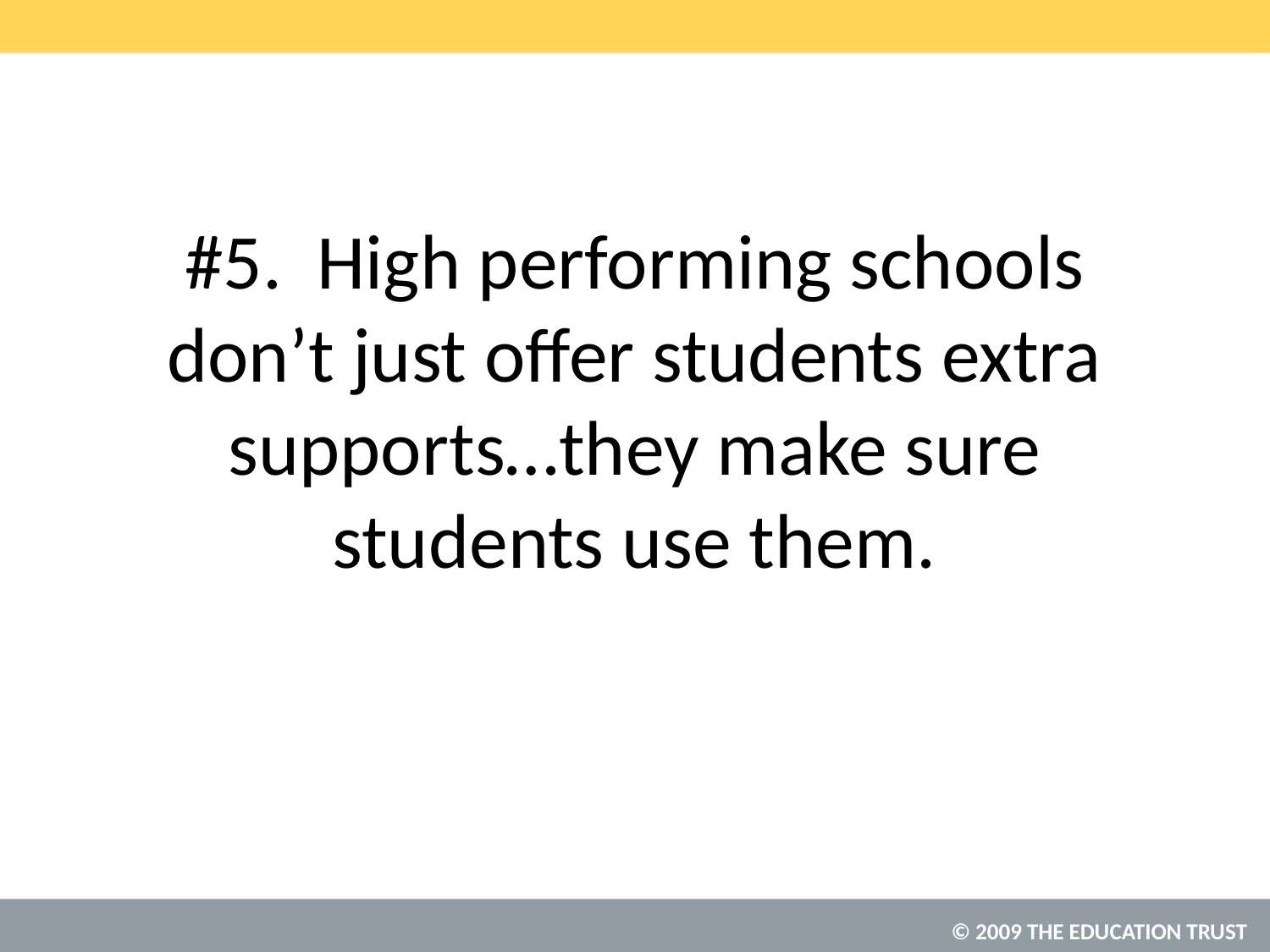

# #5.  High performing schools don’t just offer students extra supports…they make sure students use them.